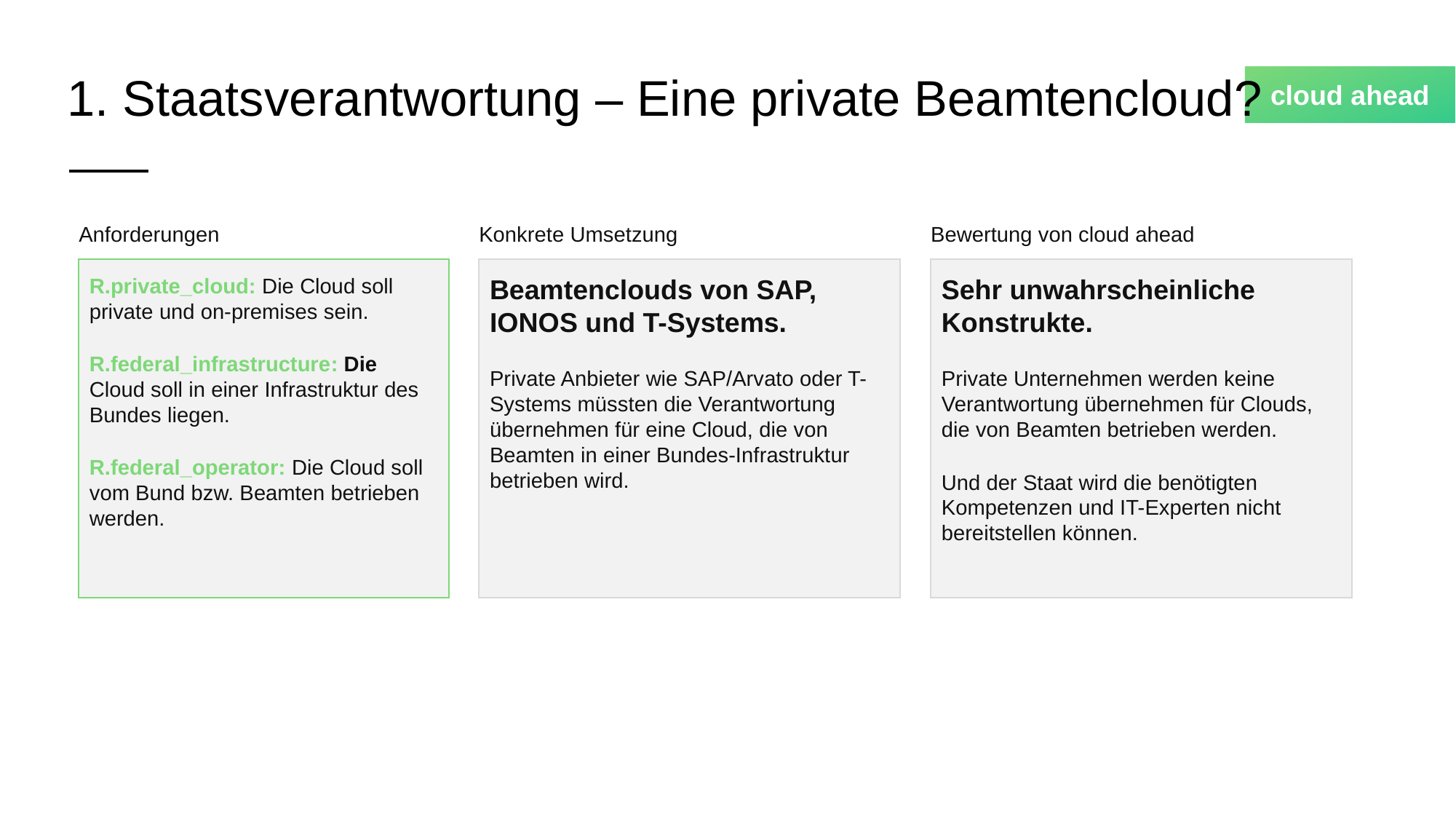

# 1. Staatsverantwortung – Eine private Beamtencloud?
Anforderungen
Konkrete Umsetzung
Bewertung von cloud ahead
R.private_cloud: Die Cloud soll private und on-premises sein.
R.federal_infrastructure: Die Cloud soll in einer Infrastruktur des Bundes liegen.
R.federal_operator: Die Cloud soll vom Bund bzw. Beamten betrieben werden.

Beamtenclouds von SAP, IONOS und T-Systems.
Private Anbieter wie SAP/Arvato oder T-Systems müssten die Verantwortung übernehmen für eine Cloud, die von Beamten in einer Bundes-Infrastruktur betrieben wird.
Sehr unwahrscheinliche Konstrukte.
Private Unternehmen werden keine Verantwortung übernehmen für Clouds, die von Beamten betrieben werden.
Und der Staat wird die benötigten Kompetenzen und IT-Experten nicht bereitstellen können.